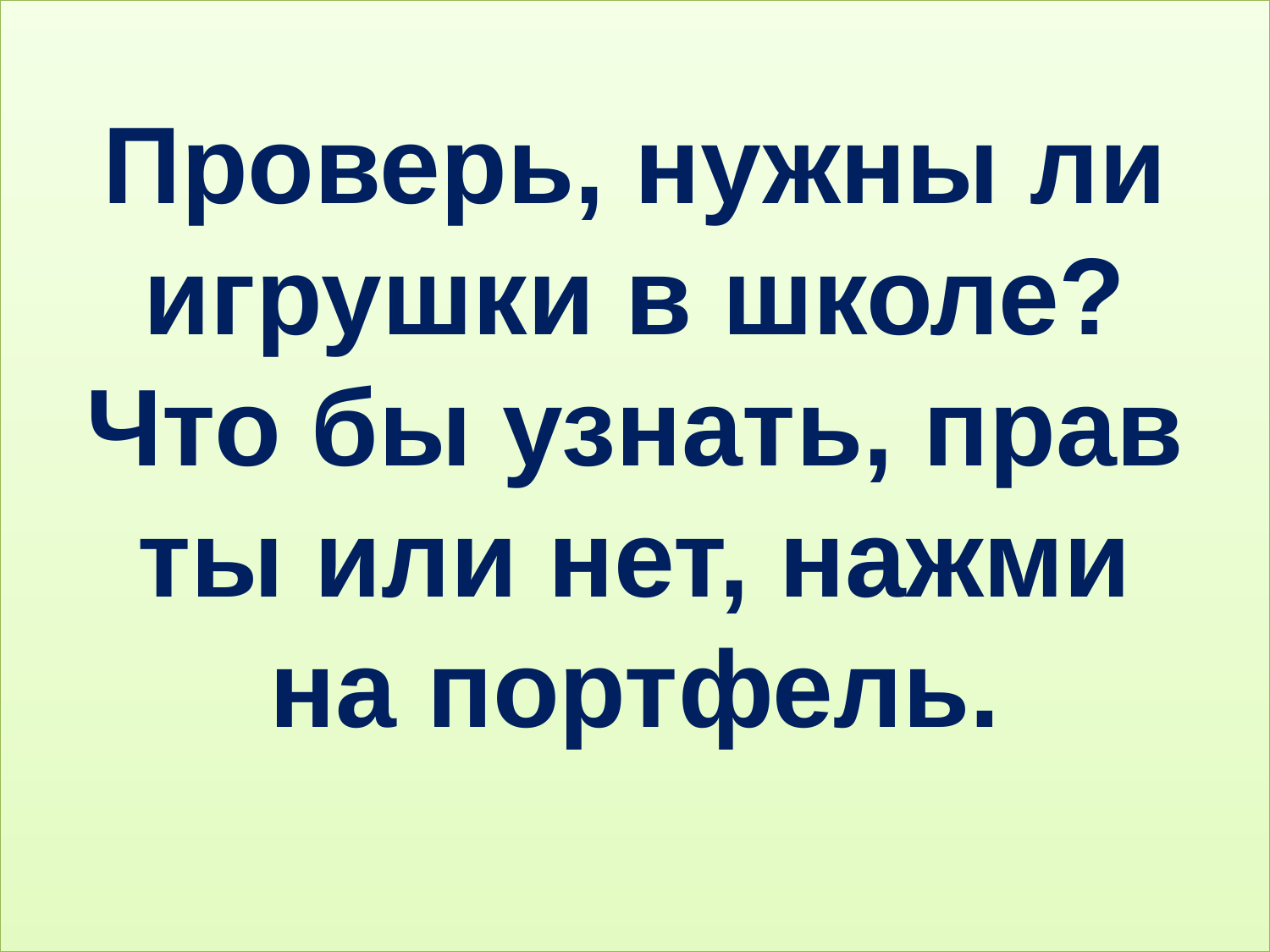

# Проверь, нужны ли игрушки в школе? Что бы узнать, прав ты или нет, нажми на портфель.